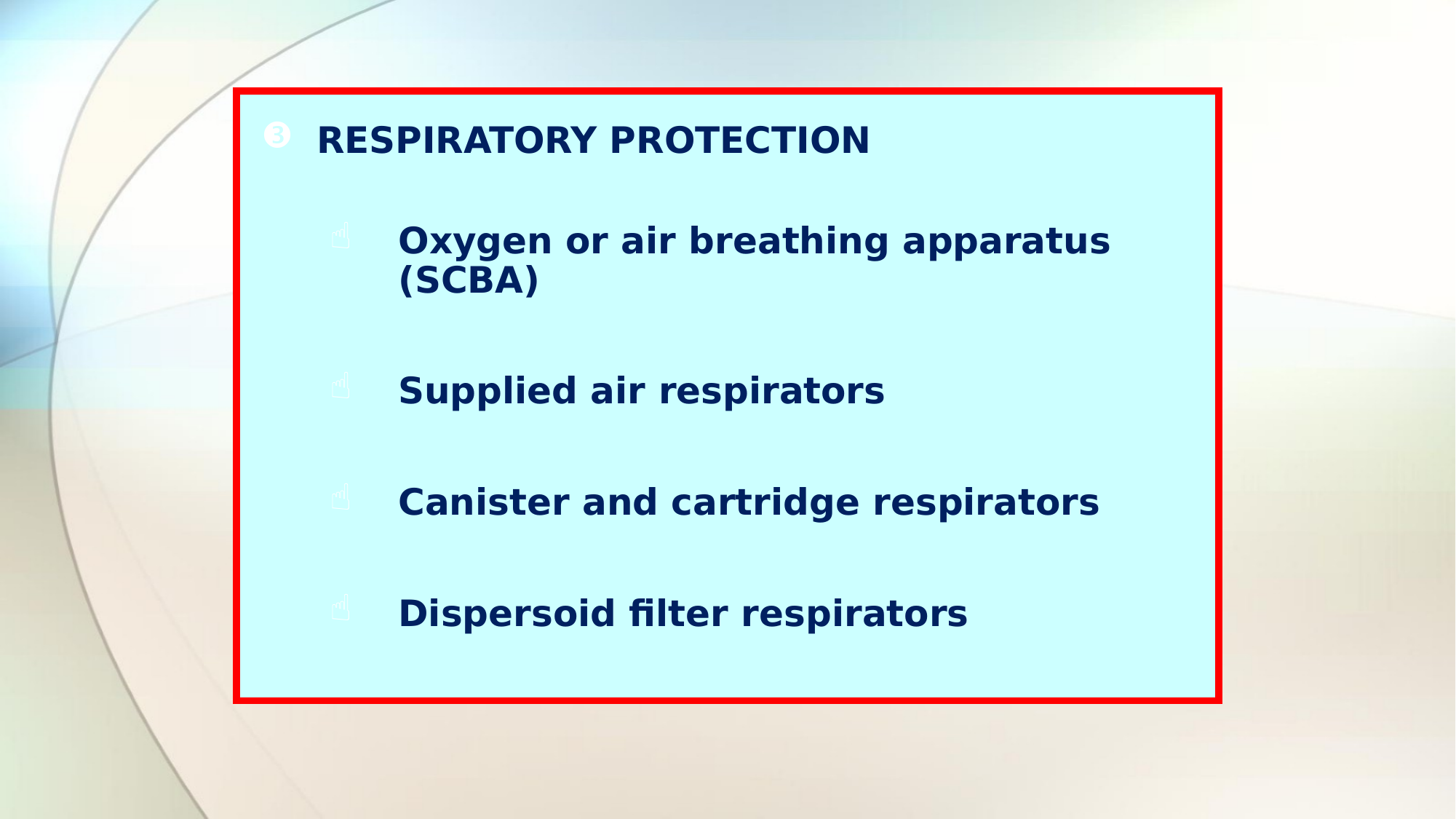

RESPIRATORY PROTECTION

Oxygen or air breathing apparatus (SCBA)

Supplied air respirators

Canister and cartridge respirators

Dispersoid filter respirators